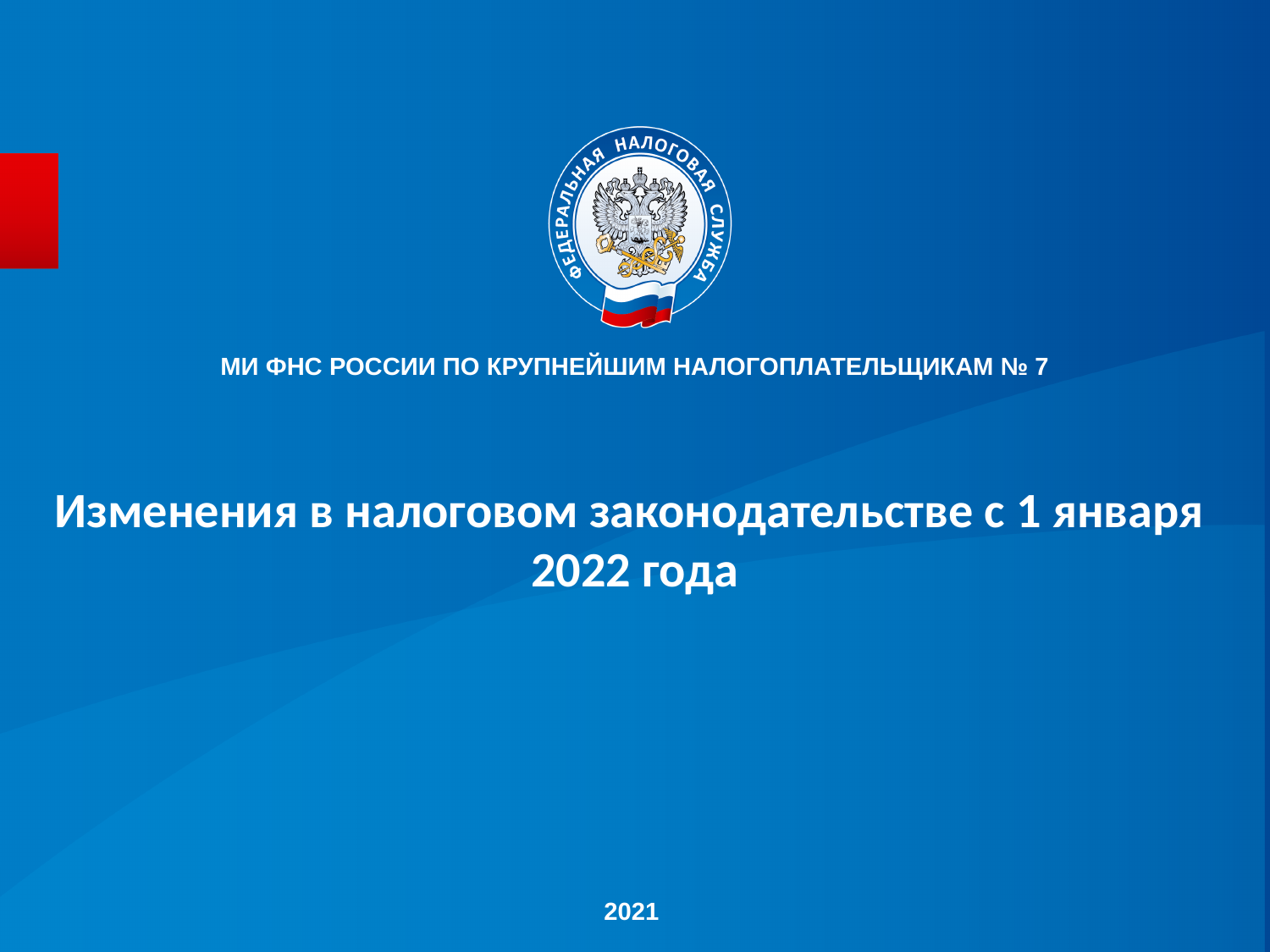

МИ ФНС РОССИИ ПО КРУПНЕЙШИМ НАЛОГОПЛАТЕЛЬЩИКАМ № 7
Изменения в налоговом законодательстве с 1 января  2022 года
2021